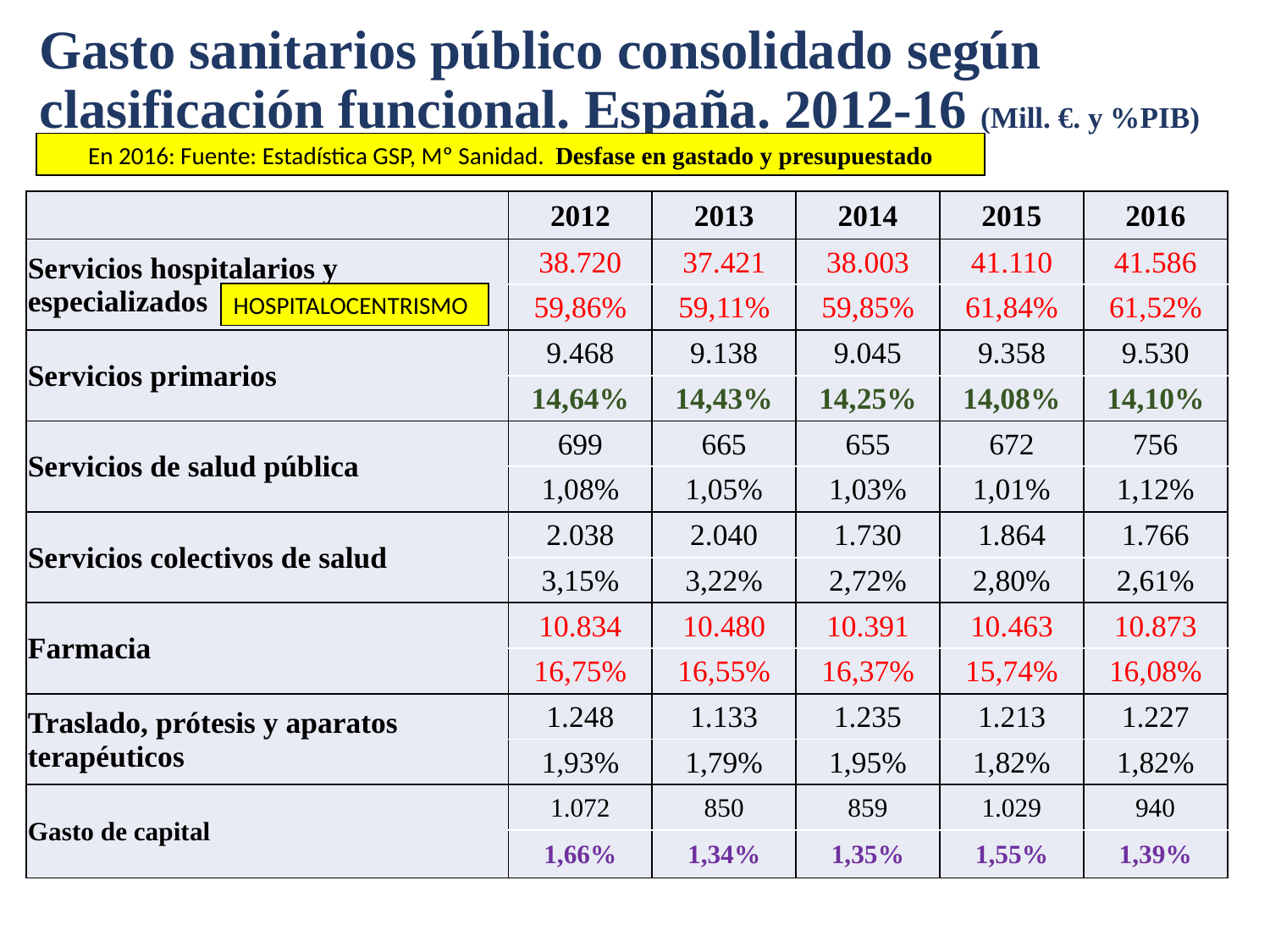

# Gasto sanitarios público consolidado según clasificación funcional. España. 2012-16 (Mill. €. y %PIB)
En 2016: Fuente: Estadística GSP, Mº Sanidad.  Desfase en gastado y presupuestado
|  | 2012 | 2013 | 2014 | 2015 | 2016 |
| --- | --- | --- | --- | --- | --- |
| Servicios hospitalarios y especializados | 38.720 | 37.421 | 38.003 | 41.110 | 41.586 |
|  | 59,86% | 59,11% | 59,85% | 61,84% | 61,52% |
| Servicios primarios | 9.468 | 9.138 | 9.045 | 9.358 | 9.530 |
|  | 14,64% | 14,43% | 14,25% | 14,08% | 14,10% |
| Servicios de salud pública | 699 | 665 | 655 | 672 | 756 |
|  | 1,08% | 1,05% | 1,03% | 1,01% | 1,12% |
| Servicios colectivos de salud | 2.038 | 2.040 | 1.730 | 1.864 | 1.766 |
|  | 3,15% | 3,22% | 2,72% | 2,80% | 2,61% |
| Farmacia | 10.834 | 10.480 | 10.391 | 10.463 | 10.873 |
|  | 16,75% | 16,55% | 16,37% | 15,74% | 16,08% |
| Traslado, prótesis y aparatos terapéuticos | 1.248 | 1.133 | 1.235 | 1.213 | 1.227 |
|  | 1,93% | 1,79% | 1,95% | 1,82% | 1,82% |
| Gasto de capital | 1.072 | 850 | 859 | 1.029 | 940 |
|  | 1,66% | 1,34% | 1,35% | 1,55% | 1,39% |
HOSPITALOCENTRISMO